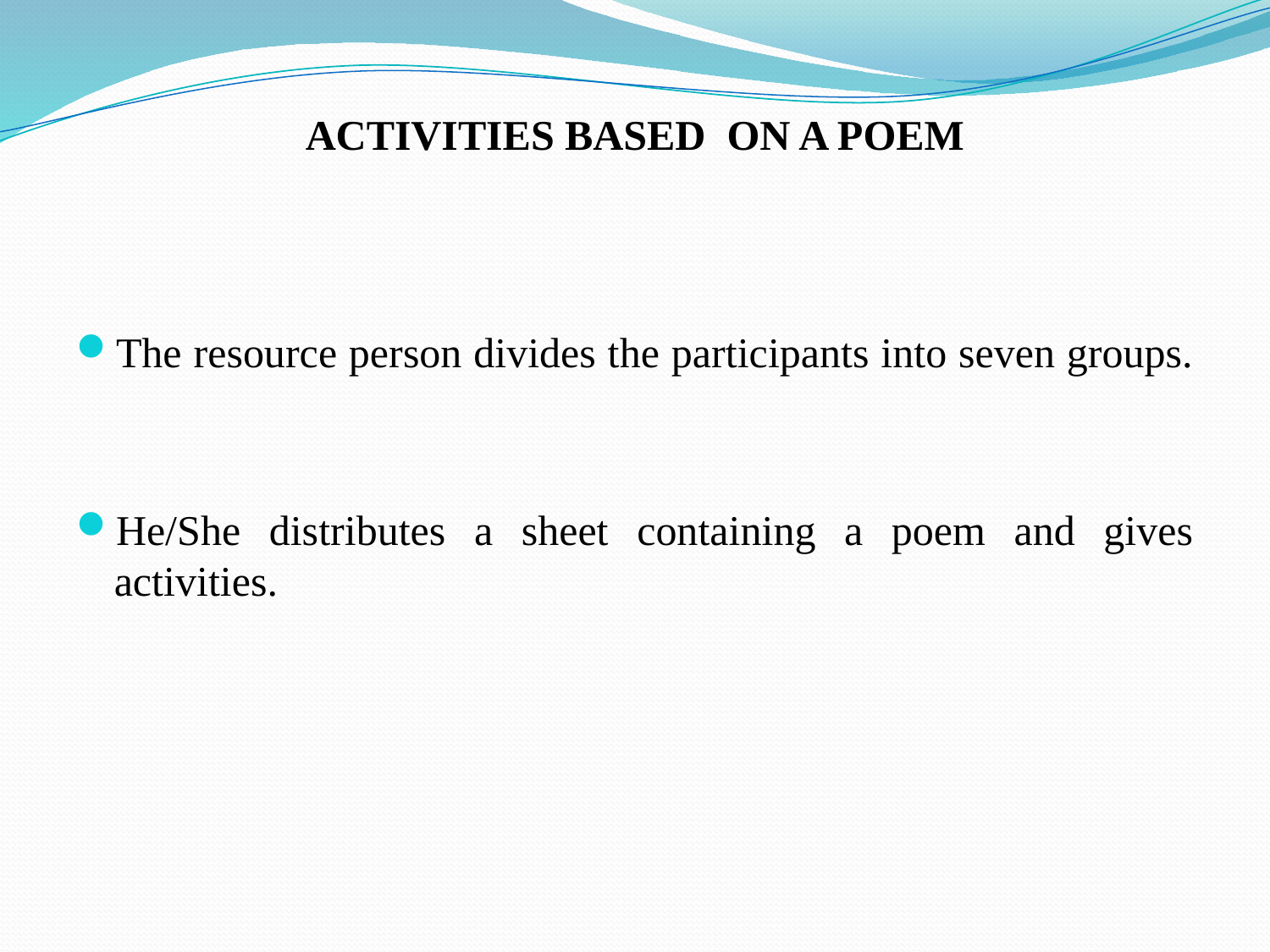

# ACTIVITIES BASED  ON A POEM

The resource person divides the participants into seven groups.

He/She distributes a sheet containing a poem and gives activities.